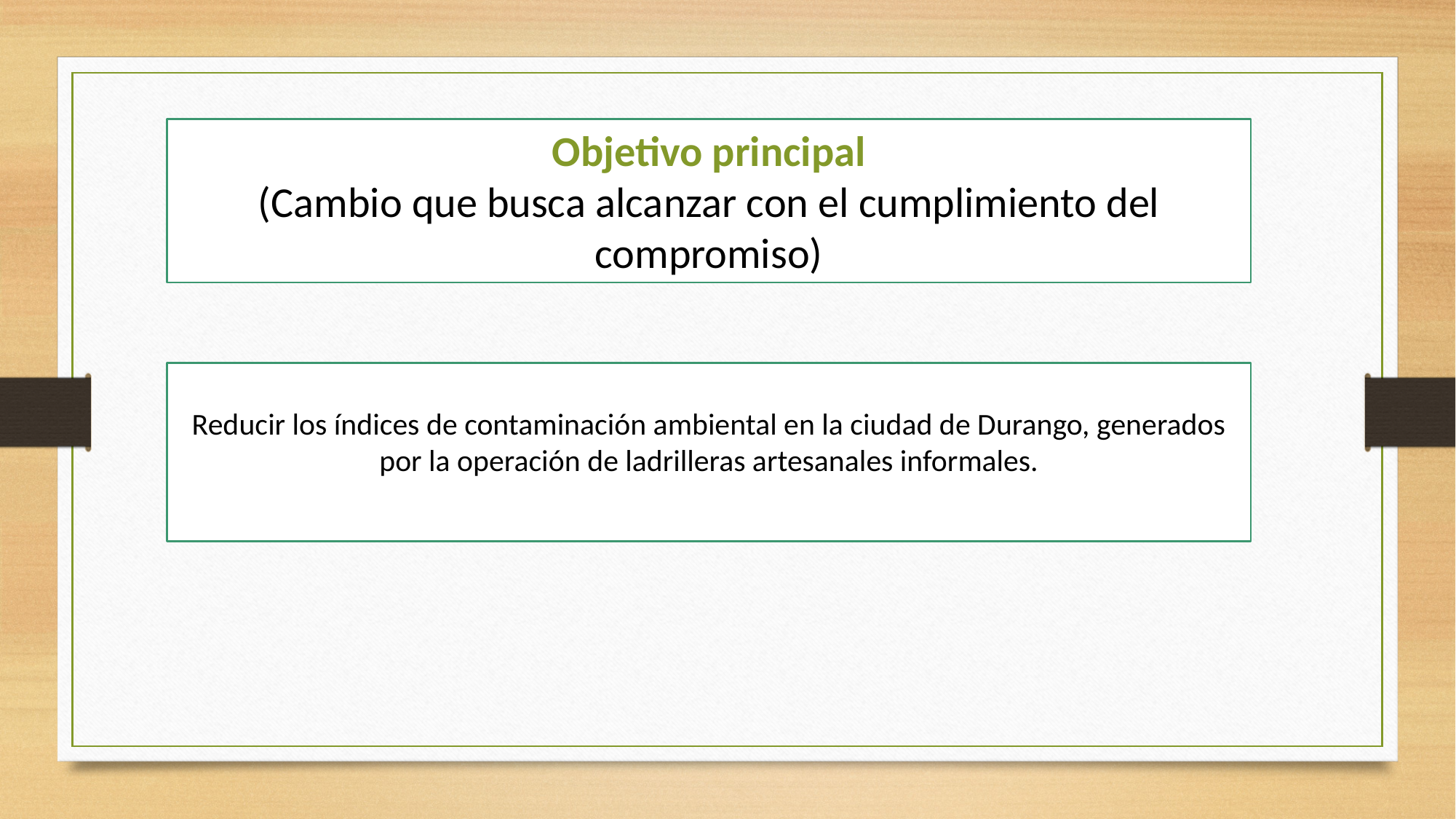

Objetivo principal
(Cambio que busca alcanzar con el cumplimiento del compromiso)

Reducir los índices de contaminación ambiental en la ciudad de Durango, generados por la operación de ladrilleras artesanales informales.